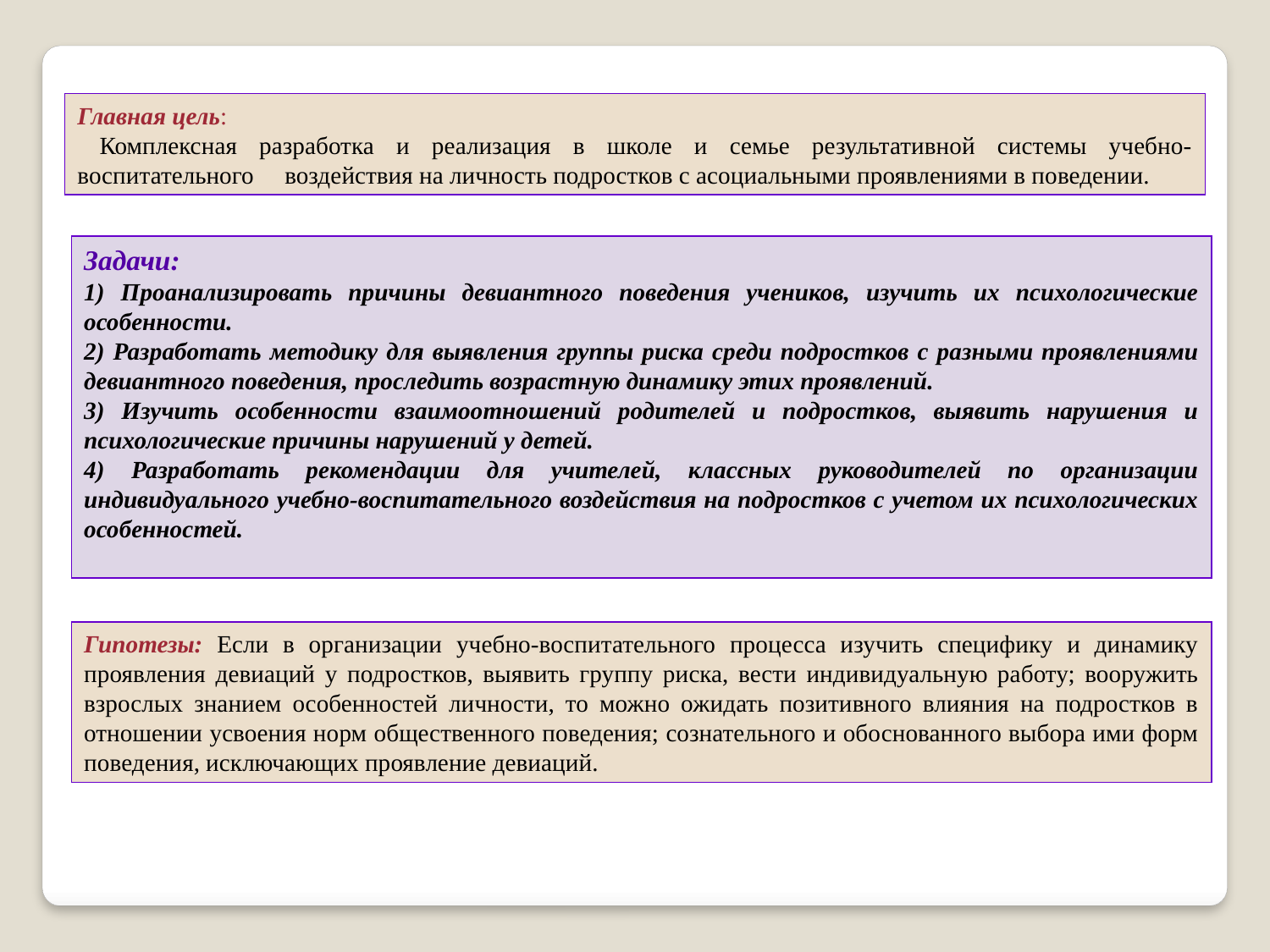

Главная цель:
 Комплексная разработка и реализация в школе и семье результативной системы учебно-воспитательного     воздействия на личность подростков с асоциальными проявлениями в поведении.
Задачи:
1) Проанализировать причины девиантного поведения учеников, изучить их психологические особенности.
2) Разработать методику для выявления группы риска среди подростков с разными проявлениями девиантного поведения, проследить возрастную динамику этих проявлений.
3) Изучить особенности взаимоотношений родителей и подростков, выявить нарушения и психологические причины нарушений у детей.
4) Разработать рекомендации для учителей, классных руководителей по организации индивидуального учебно-воспитательного воздействия на подростков с учетом их психологических особенностей.

Гипотезы: Если в организации учебно-воспитательного процесса изучить специфику и динамику проявления девиаций у подростков, выявить группу риска, вести индивидуальную работу; вооружить взрослых знанием особенностей личности, то можно ожидать позитивного влияния на подростков в отношении усвоения норм общественного поведения; сознательного и обоснованного выбора ими форм поведения, исключающих проявление девиаций.